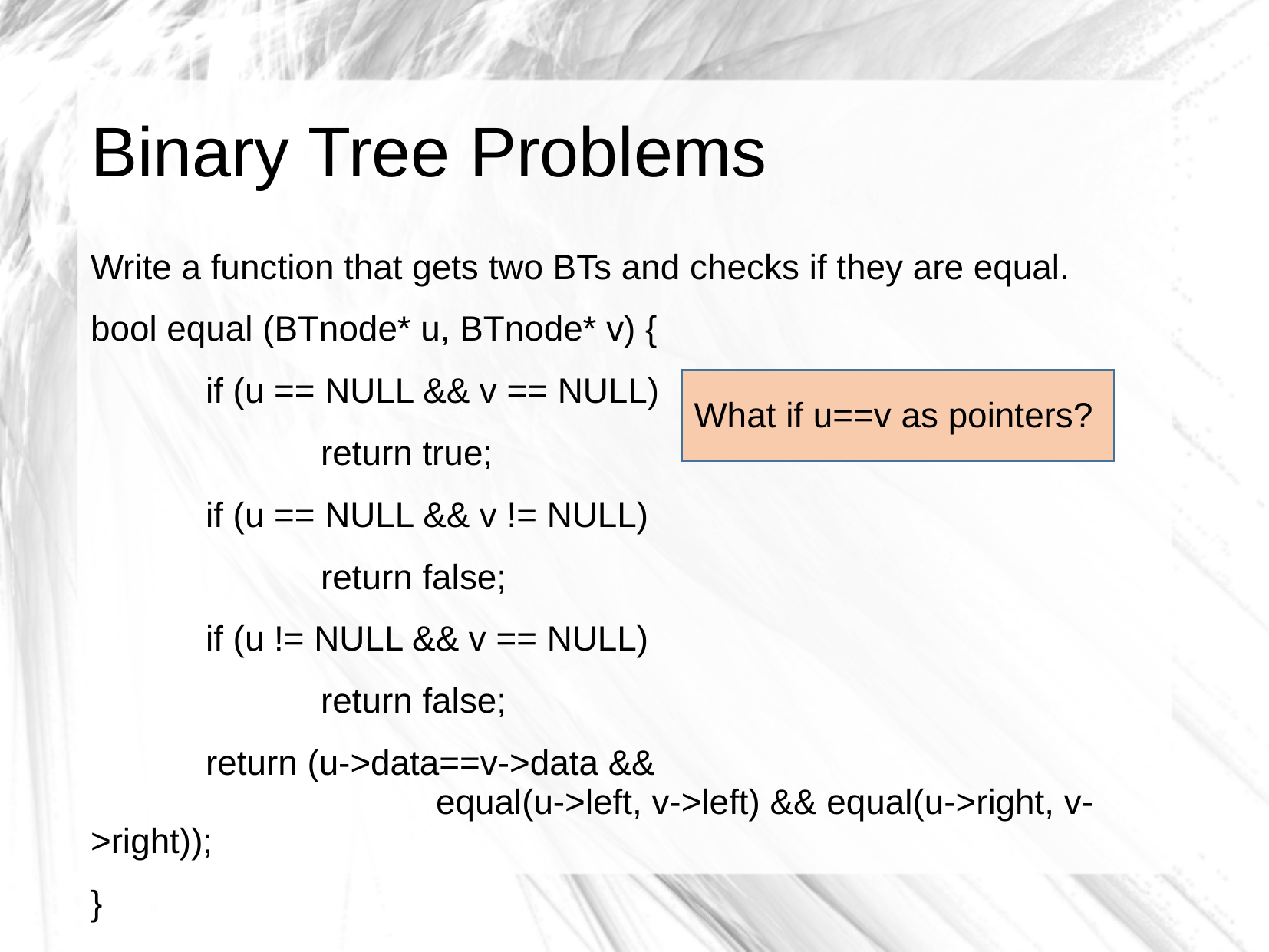

# Binary Tree Problems
Write a function that gets two BTs and checks if they are equal.
bool equal (BTnode* u, BTnode* v) {
	if (u == NULL && v == NULL)
		return true;
	if (u == NULL && v != NULL)
		return false;
	if (u != NULL && v == NULL)
		return false;
	return (u->data==v->data &&
			equal(u->left, v->left) && equal(u->right, v->right));
}
What if u==v as pointers?